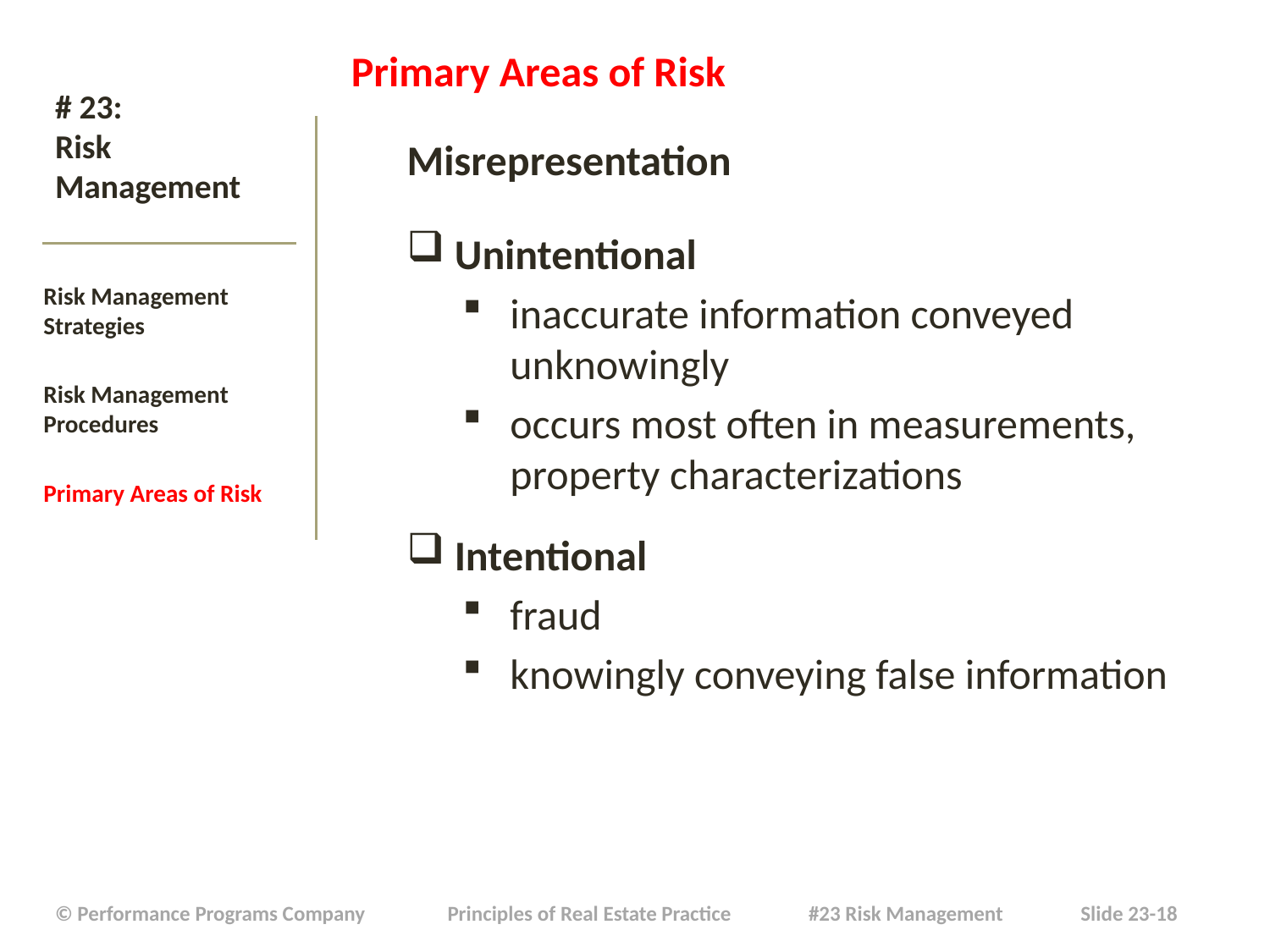

Primary Areas of Risk

Misrepresentation

Unintentional
inaccurate information conveyed unknowingly
occurs most often in measurements, property characterizations

Intentional
fraud
knowingly conveying false information

# # 23: Risk Management

Risk Management Strategies

Risk Management Procedures

Primary Areas of Risk

| © Performance Programs Company Principles of Real Estate Practice #23 Risk Management Slide 23-18 |
| --- |